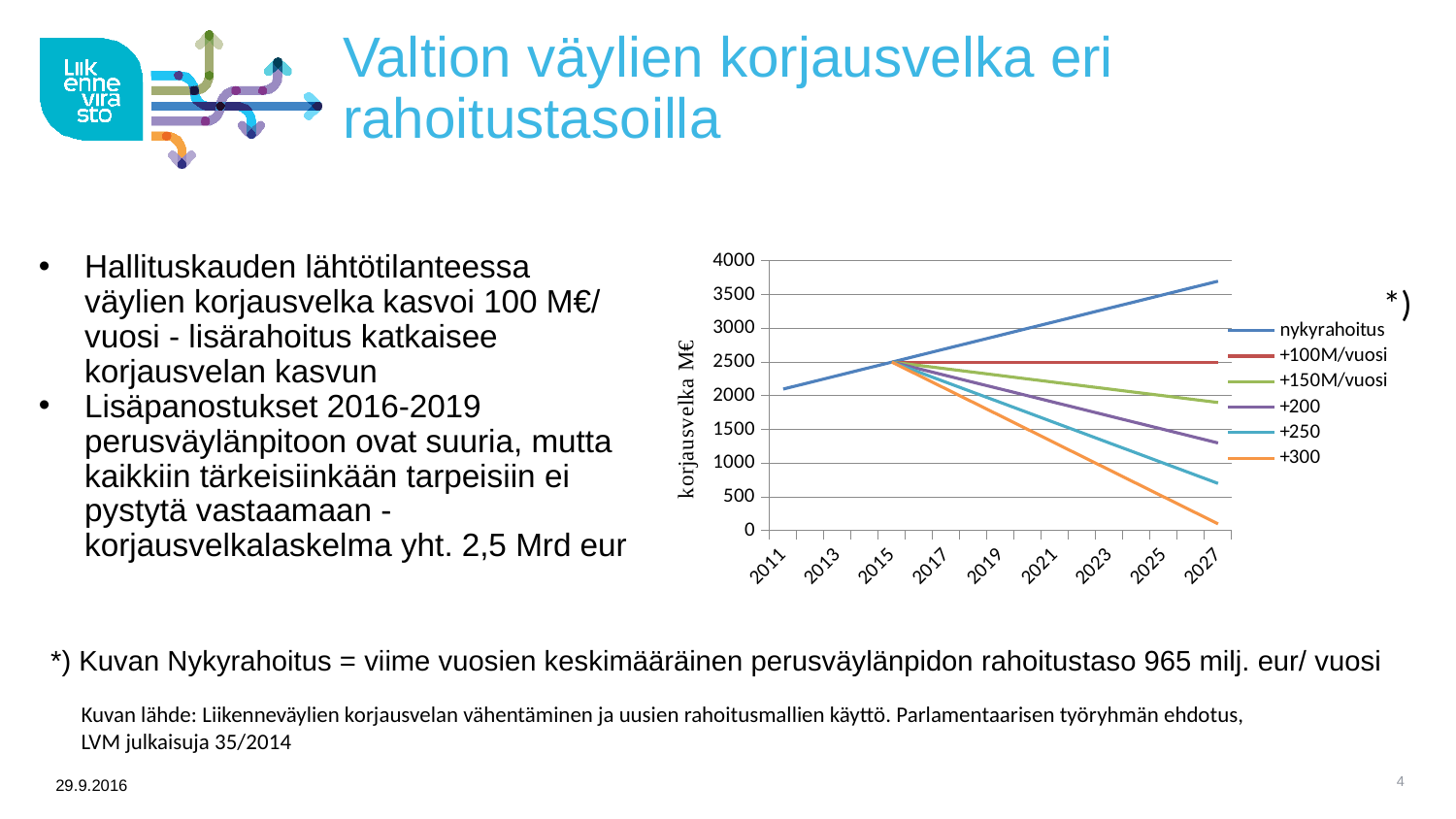

# Valtion väylien korjausvelka eri rahoitustasoilla

### Chart

| Category | nykyrahoitus | +100M/vuosi | +150M/vuosi | +200 | +250 | +300 |
|---|---|---|---|---|---|---|
| 2011 | 2100.0 | None | None | None | None | None |
| 2012 | 2200.0 | None | None | None | None | None |
| 2013 | 2300.0 | None | None | None | None | None |
| 2014 | 2400.0 | None | None | None | None | None |
| 2015 | 2500.0 | 2500.0 | 2500.0 | 2500.0 | 2500.0 | 2500.0 |
| 2016 | 2600.0 | 2500.0 | 2450.0 | 2400.0 | 2350.0 | 2300.0 |
| 2017 | 2700.0 | 2500.0 | 2400.0 | 2300.0 | 2200.0 | 2100.0 |
| 2018 | 2800.0 | 2500.0 | 2350.0 | 2200.0 | 2050.0 | 1900.0 |
| 2019 | 2900.0 | 2500.0 | 2300.0 | 2100.0 | 1900.0 | 1700.0 |
| 2020 | 3000.0 | 2500.0 | 2250.0 | 2000.0 | 1750.0 | 1500.0 |
| 2021 | 3100.0 | 2500.0 | 2200.0 | 1900.0 | 1600.0 | 1300.0 |
| 2022 | 3200.0 | 2500.0 | 2150.0 | 1800.0 | 1450.0 | 1100.0 |
| 2023 | 3300.0 | 2500.0 | 2100.0 | 1700.0 | 1300.0 | 900.0 |
| 2024 | 3400.0 | 2500.0 | 2050.0 | 1600.0 | 1150.0 | 700.0 |
| 2025 | 3500.0 | 2500.0 | 2000.0 | 1500.0 | 1000.0 | 500.0 |
| 2026 | 3600.0 | 2500.0 | 1950.0 | 1400.0 | 850.0 | 300.0 |
| 2027 | 3700.0 | 2500.0 | 1900.0 | 1300.0 | 700.0 | 100.0 |
Hallituskauden lähtötilanteessa väylien korjausvelka kasvoi 100 M€/ vuosi - lisärahoitus katkaisee korjausvelan kasvun
Lisäpanostukset 2016-2019 perusväylänpitoon ovat suuria, mutta kaikkiin tärkeisiinkään tarpeisiin ei pystytä vastaamaan - korjausvelkalaskelma yht. 2,5 Mrd eur
*)
*) Kuvan Nykyrahoitus = viime vuosien keskimääräinen perusväylänpidon rahoitustaso 965 milj. eur/ vuosi
Kuvan lähde: Liikenneväylien korjausvelan vähentäminen ja uusien rahoitusmallien käyttö. Parlamentaarisen työryhmän ehdotus, LVM julkaisuja 35/2014
4
29.9.2016